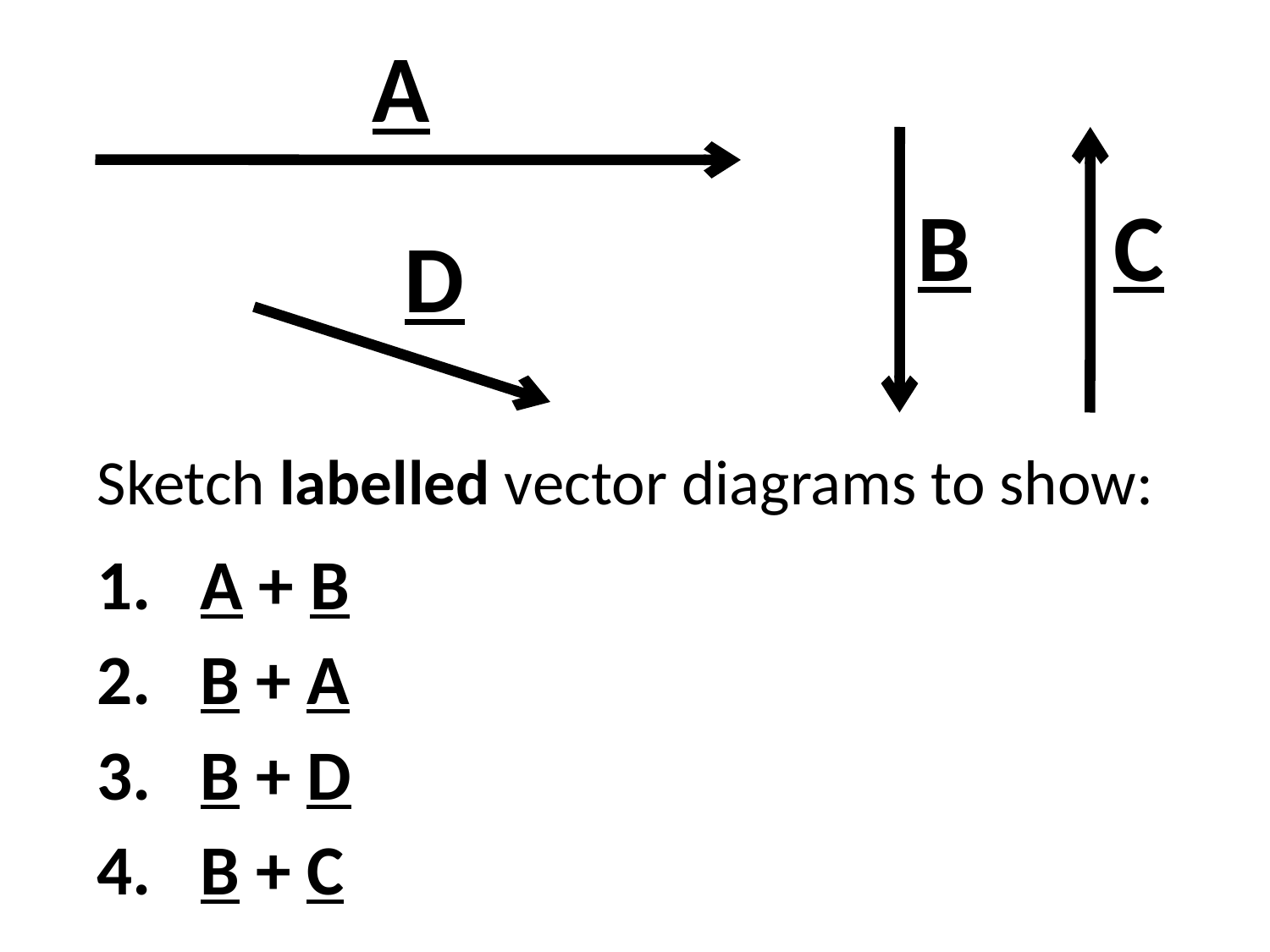

A
B
C
D
Sketch labelled vector diagrams to show:
A + B
B + A
B + D
B + C